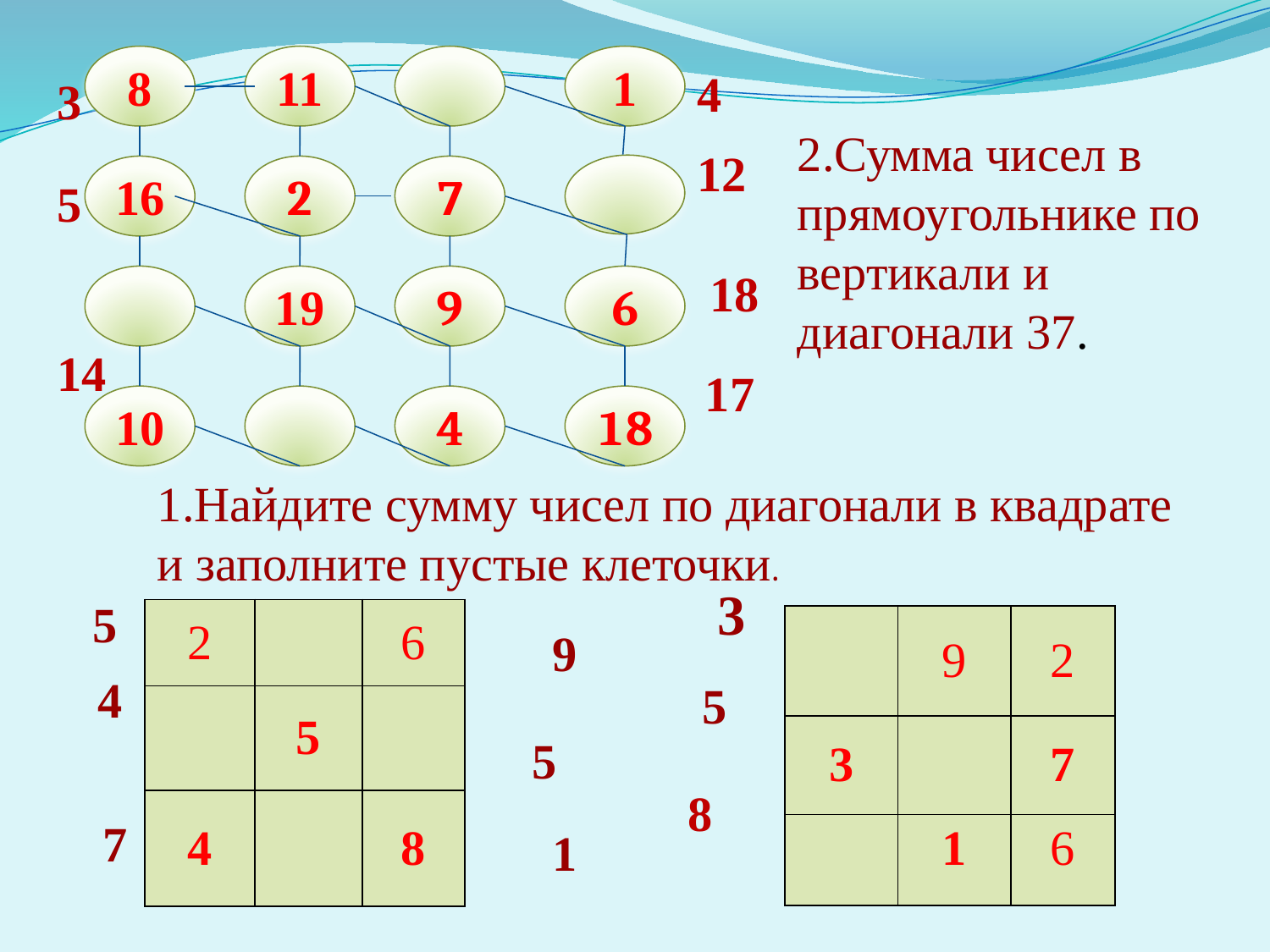

3
8
11

1
4
2.Сумма чисел в прямоугольнике по вертикали и диагонали 37.
12

16
2
7
5
18

19
9
6
14
17
10

4
18
1.Найдите сумму чисел по диагонали в квадрате и заполните пустые клеточки.
3
5
| 2 |  | 6 |
| --- | --- | --- |
|  | 5 |  |
| 4 |  | 8 |
7
|  | 9 | 2 |
| --- | --- | --- |
| 3 |  | 7 |
|  | 1 | 6 |
9
 5
4
5

8
7

1